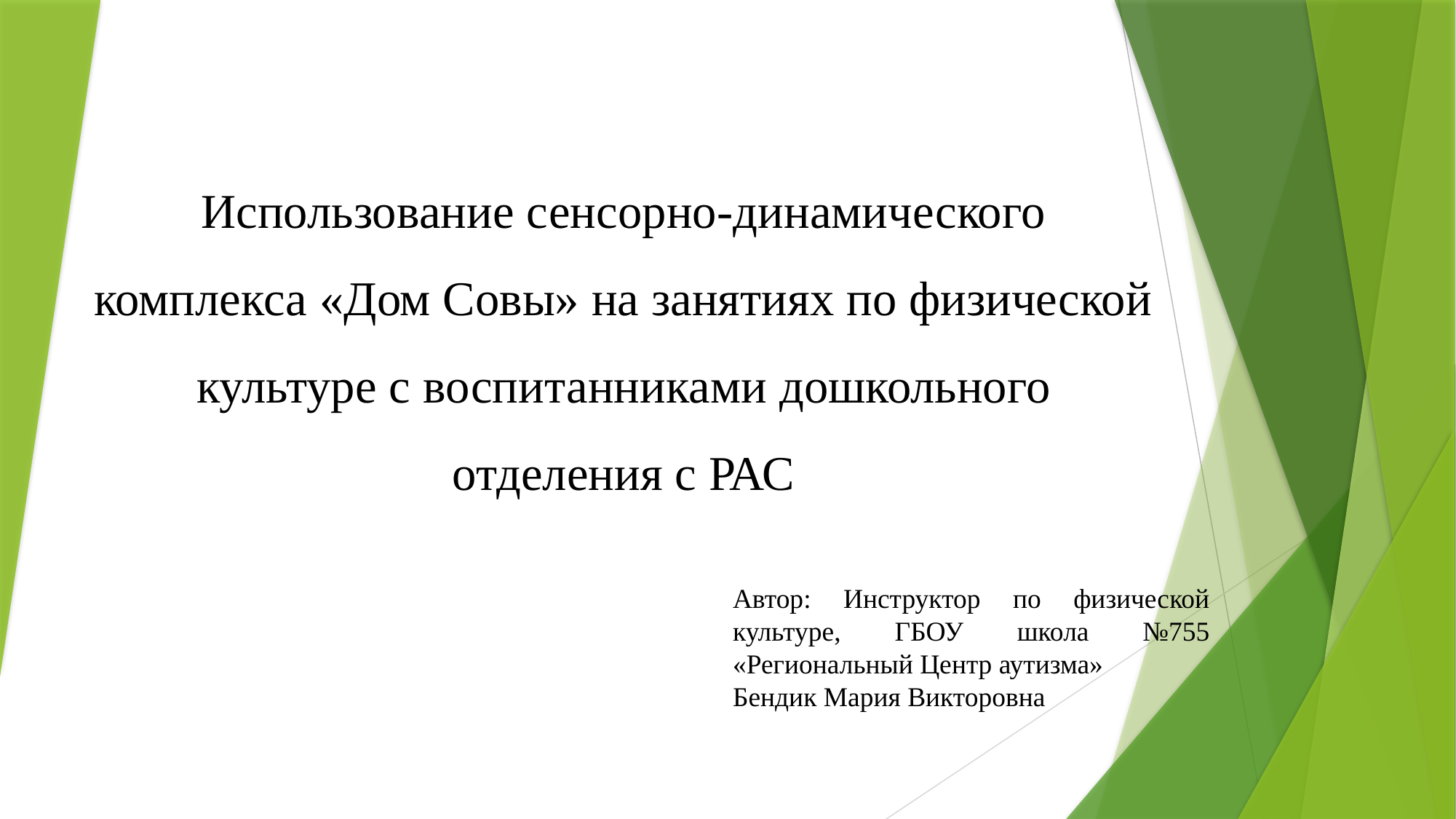

# Использование сенсорно-динамического комплекса «Дом Совы» на занятиях по физической культуре с воспитанниками дошкольного отделения с РАС
Автор: Инструктор по физической культуре, ГБОУ школа №755 «Региональный Центр аутизма»
Бендик Мария Викторовна